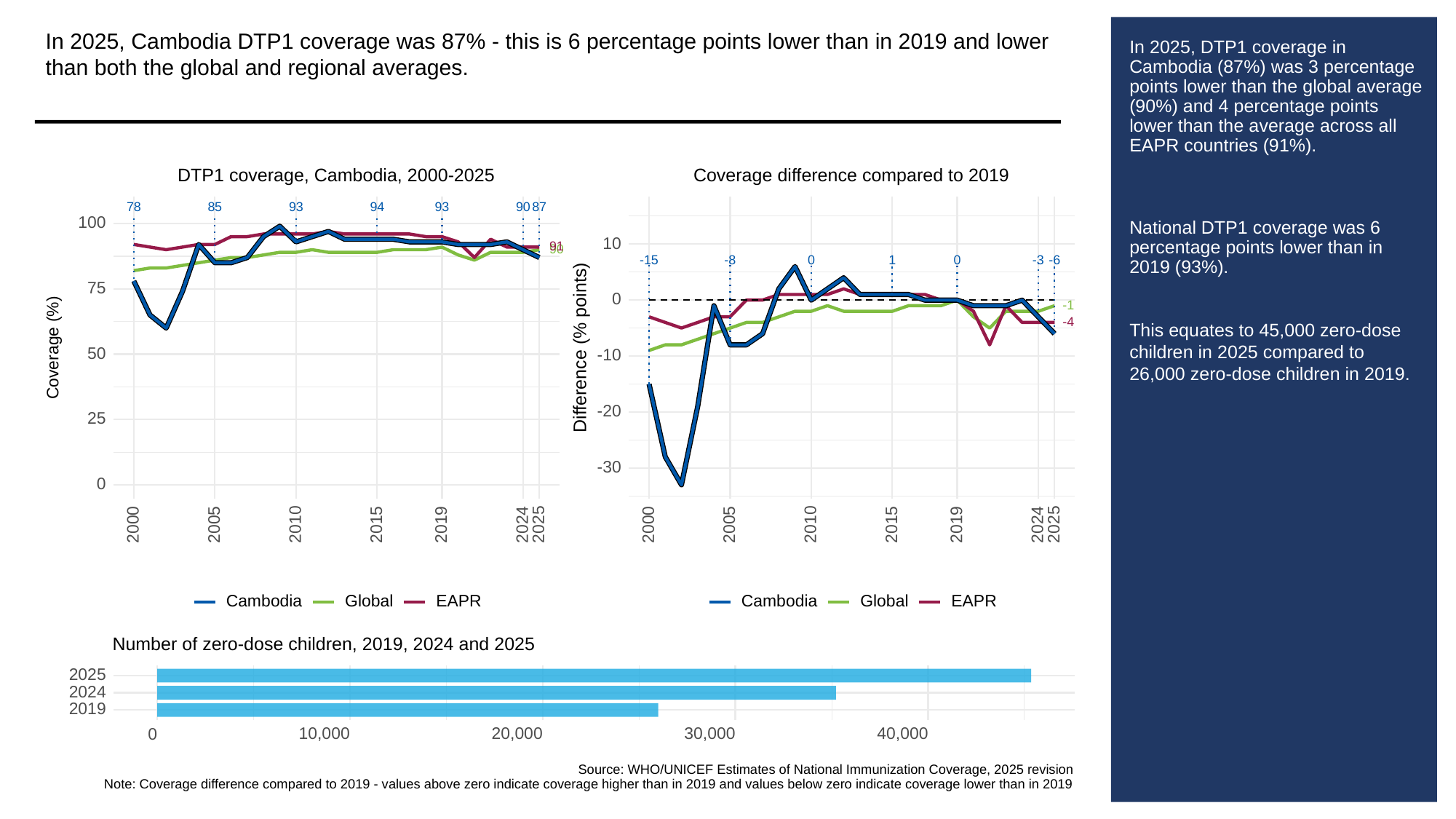

In 2025, Cambodia DTP1 coverage was 87% - this is 6 percentage points lower than in 2019 and lower than both the global and regional averages.
# In 2025, DTP1 coverage in Cambodia (87%) was 3 percentage points lower than the global average (90%) and 4 percentage points lower than the average across all EAPR countries (91%).

National DTP1 coverage was 6 percentage points lower than in 2019 (93%).

This equates to 45,000 zero-dose children in 2025 compared to 26,000 zero-dose children in 2019.

DTP1 coverage, Cambodia, 2000-2025
Coverage difference compared to 2019

93
93
78
85
94
90
87

100

10
91

90

-3
-15
-8
0
0
-6
1

75

0

-1
-4

Difference (% points)
Coverage (%)
50
-10

-20

25

-30

0

2000
2005
2010
2015
2019
2024
2025
2000
2005
2010
2015
2019
2024
2025
Cambodia
Global
Cambodia
Global
EAPR
EAPR

Number of zero-dose children, 2019, 2024 and 2025

2025

2024

2019

10,000
20,000
30,000
40,000
0
Source: WHO/UNICEF Estimates of National Immunization Coverage, 2025 revision
Note: Coverage difference compared to 2019 - values above zero indicate coverage higher than in 2019 and values below zero indicate coverage lower than in 2019